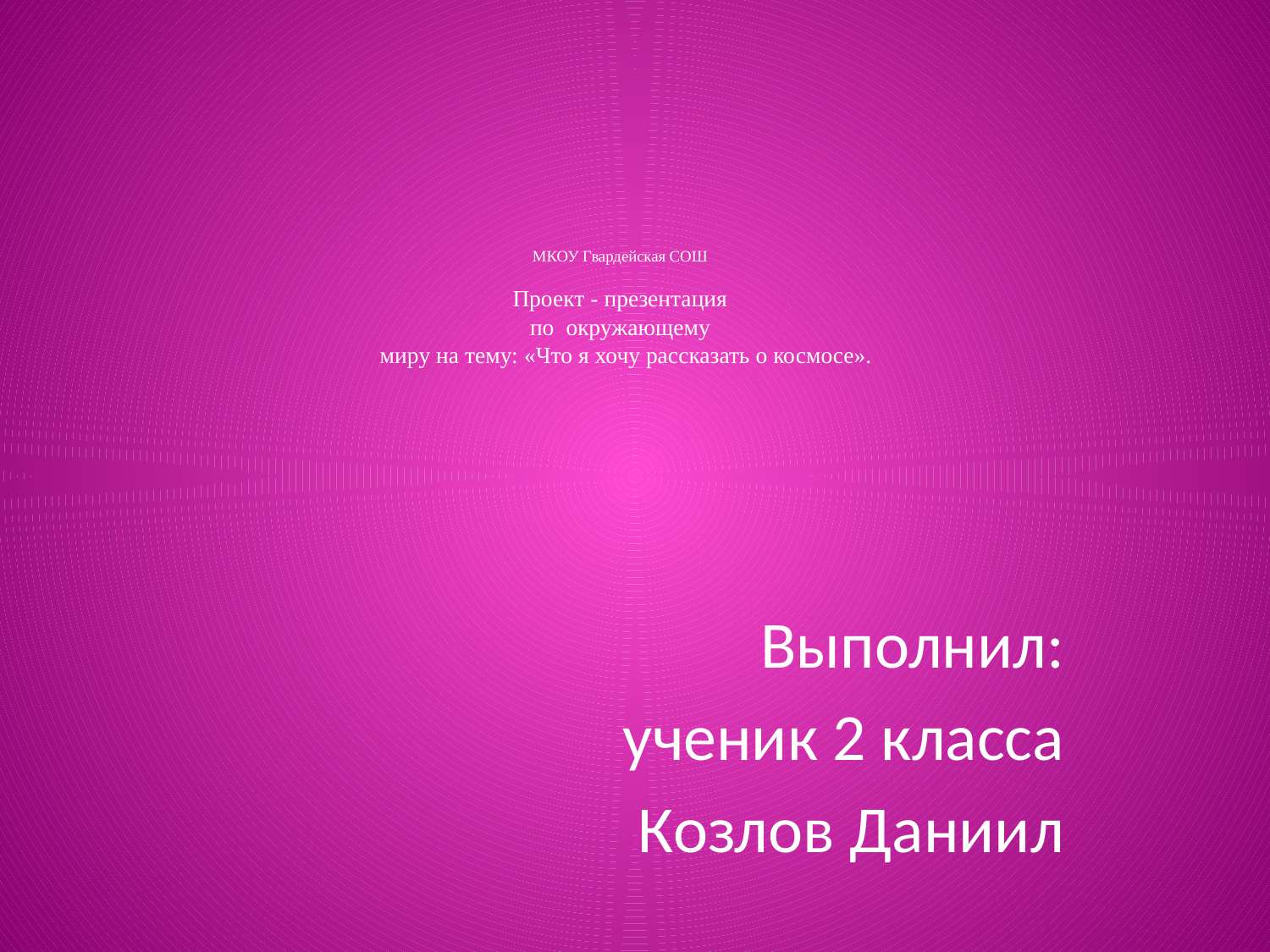

# МКОУ Гвардейская СОШ Проект - презентация по  окружающему миру на тему: «Что я хочу рассказать о космосе».
Выполнил:
 ученик 2 класса
Козлов Даниил